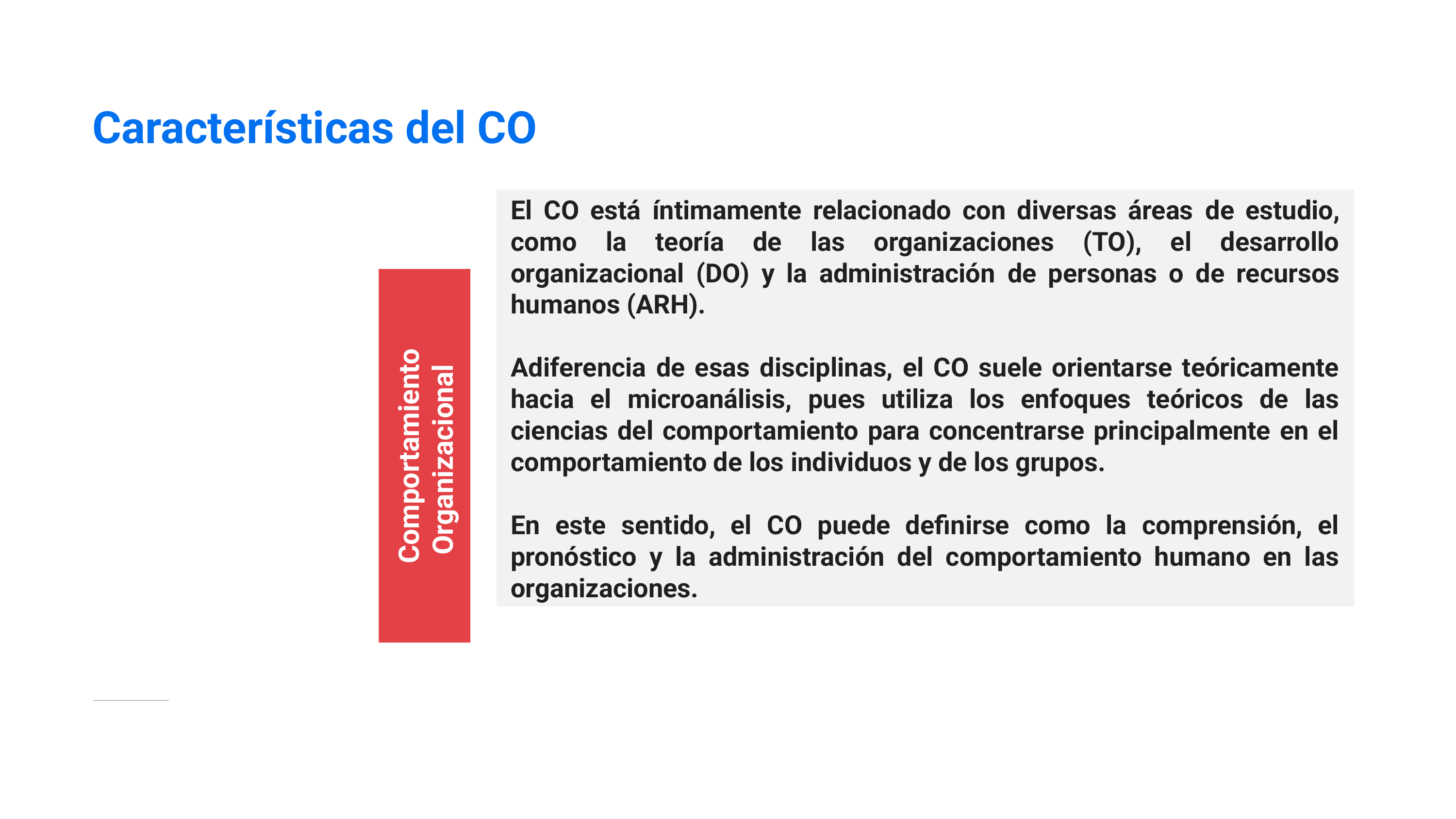

# Características del CO
El CO está íntimamente relacionado con diversas áreas de estudio, como la teoría de las organizaciones (TO), el desarrollo organizacional (DO) y la administración de personas o de recursos humanos (ARH).

Adiferencia de esas disciplinas, el CO suele orientarse teóricamente hacia el microanálisis, pues utiliza los enfoques teóricos de las ciencias del comportamiento para concentrarse principalmente en el comportamiento de los individuos y de los grupos.

En este sentido, el CO puede definirse como la comprensión, el pronóstico y la administración del comportamiento humano en las organizaciones.
Comportamiento Organizacional